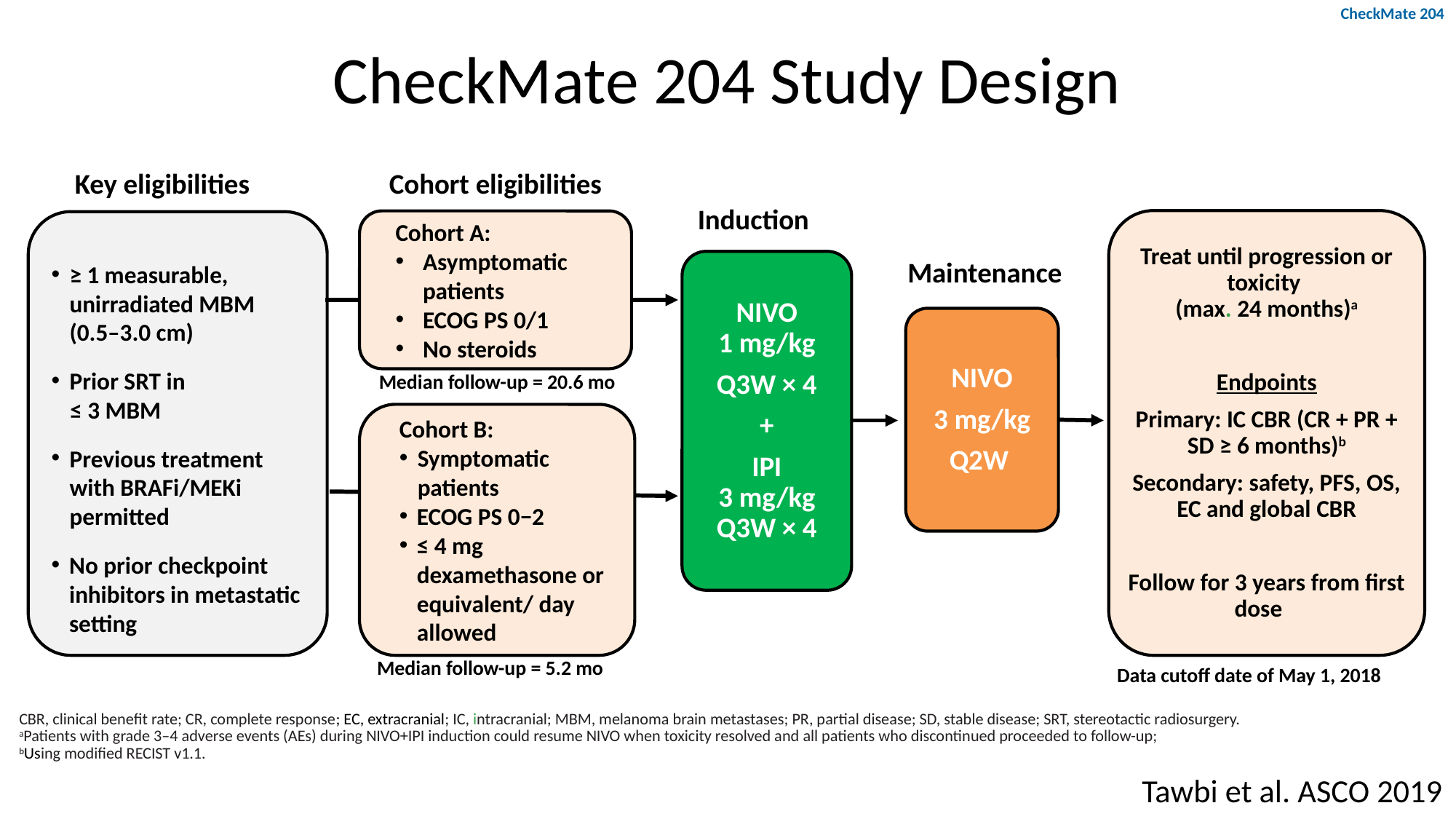

CheckMate 204
# CheckMate 204 Study Design
Cohort eligibilities
Key eligibilities
Induction
Treat until progression or toxicity
(max. 24 months)a

Endpoints
Primary: IC CBR (CR + PR + SD ≥ 6 months)b
Secondary: safety, PFS, OS, EC and global CBR

Follow for 3 years from first dose
Cohort A:
Asymptomatic patients
ECOG PS 0/1
No steroids

≥ 1 measurable, unirradiated MBM  (0.5–3.0 cm)

Prior SRT in
≤ 3 MBM

Previous treatment with BRAFi/MEKi permitted

No prior checkpoint inhibitors in metastatic setting
Maintenance
NIVO
1 mg/kg
Q3W × 4
+
IPI
3 mg/kg
Q3W × 4
NIVO
3 mg/kg
Q2W
Median follow-up = 20.6 mo
Cohort B:
Symptomatic patients
ECOG PS 0−2
≤ 4 mg dexamethasone or equivalent/ day allowed
Median follow-up = 5.2 mo
Data cutoff date of May 1, 2018
CBR, clinical benefit rate; CR, complete response; EC, extracranial; IC, intracranial; MBM, melanoma brain metastases; PR, partial disease; SD, stable disease; SRT, stereotactic radiosurgery.
aPatients with grade 3–4 adverse events (AEs) during NIVO+IPI induction could resume NIVO when toxicity resolved and all patients who discontinued proceeded to follow-up;
bUsing modified RECIST v1.1.
Tawbi et al. ASCO 2019